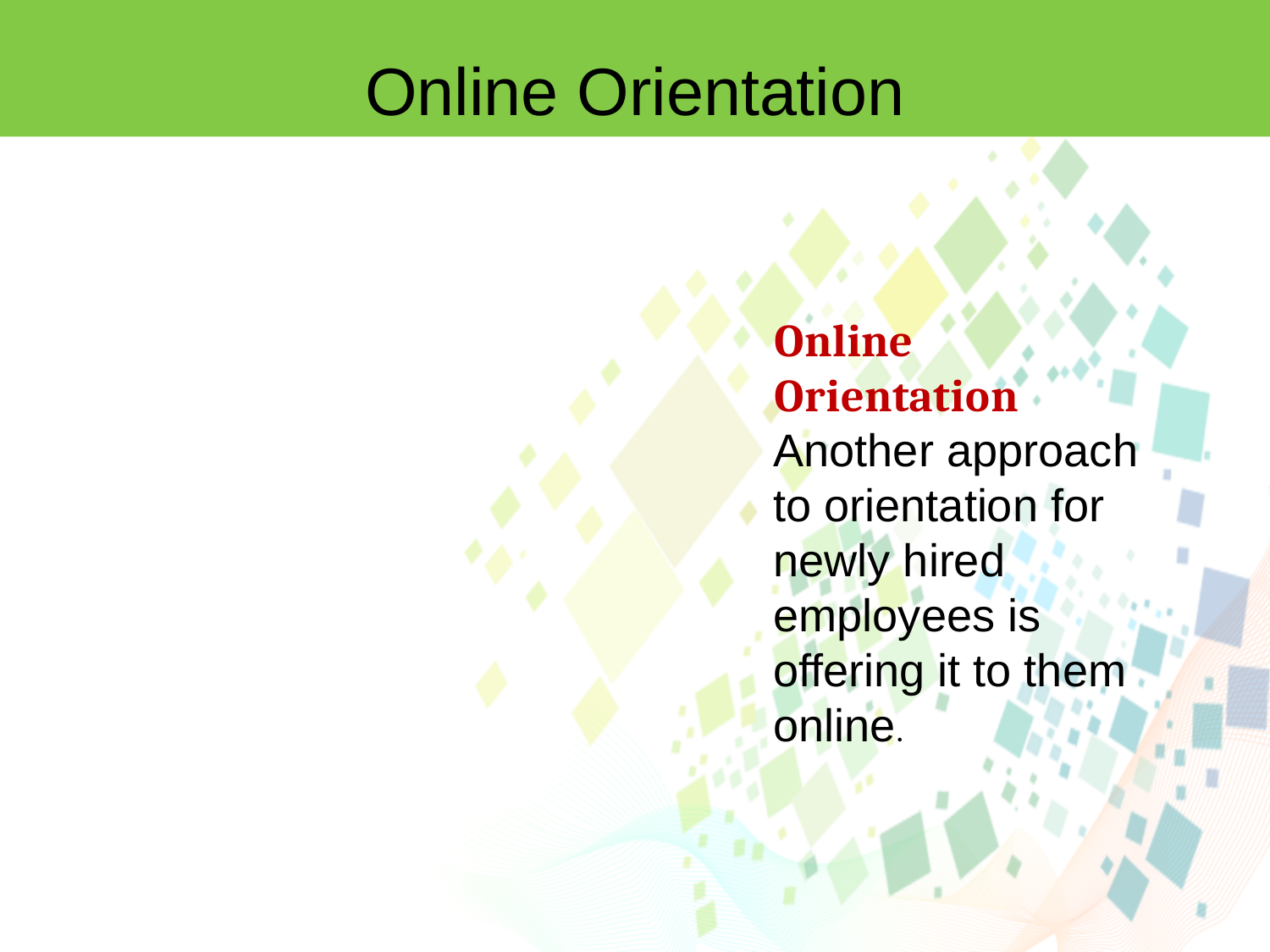

Online Orientation
Online Orientation
Another approach to orientation for newly hired employees is offering it to them
online.